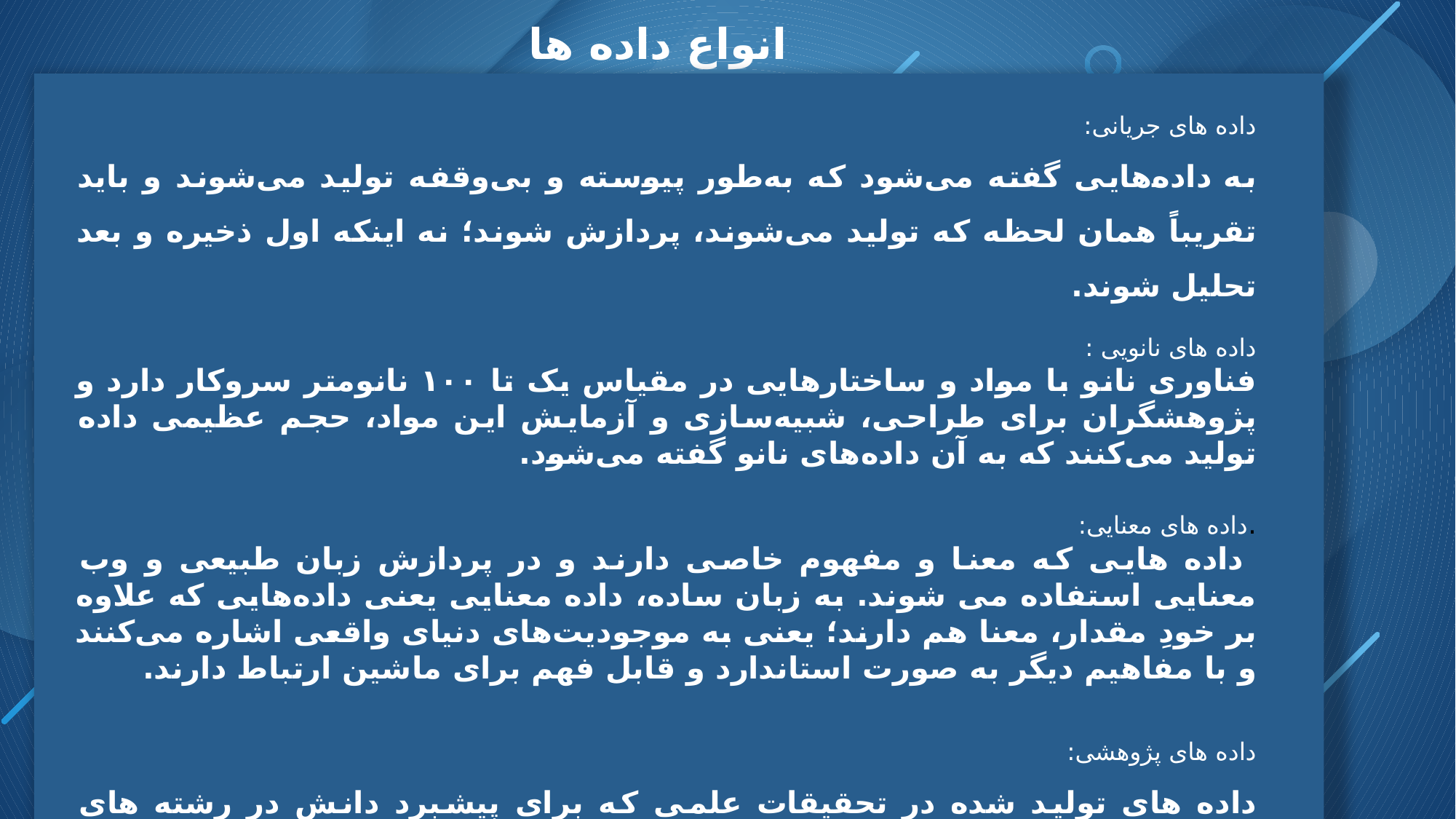

انواع داده ها

داده های جریانی:
به داده‌هایی گفته می‌شود که به‌طور پیوسته و بی‌وقفه تولید می‌شوند و باید تقریباً همان لحظه که تولید می‌شوند، پردازش شوند؛ نه اینکه اول ذخیره و بعد تحلیل شوند.

داده های نانویی :
فناوری نانو با مواد و ساختارهایی در مقیاس یک تا ۱۰۰ نانومتر سروکار دارد و پژوهشگران برای طراحی، شبیه‌سازی و آزمایش این مواد، حجم عظیمی داده تولید می‌کنند که به آن داده‌های نانو گفته می‌شود.

.داده های معنایی:
 داده هایی که معنا و مفهوم خاصی دارند و در پردازش زبان طبیعی و وب معنایی استفاده می شوند. به زبان ساده، داده معنایی یعنی داده‌هایی که علاوه بر خودِ مقدار، معنا هم دارند؛ یعنی به موجودیت‌های دنیای واقعی اشاره می‌کنند و با مفاهیم دیگر به ‌صورت استاندارد و قابل فهم برای ماشین ارتباط دارند.

داده های پژوهشی:
داده های تولید شده در تحقیقات علمی که برای پیشبرد دانش در رشته های مختلف جمع آوری می شوند.